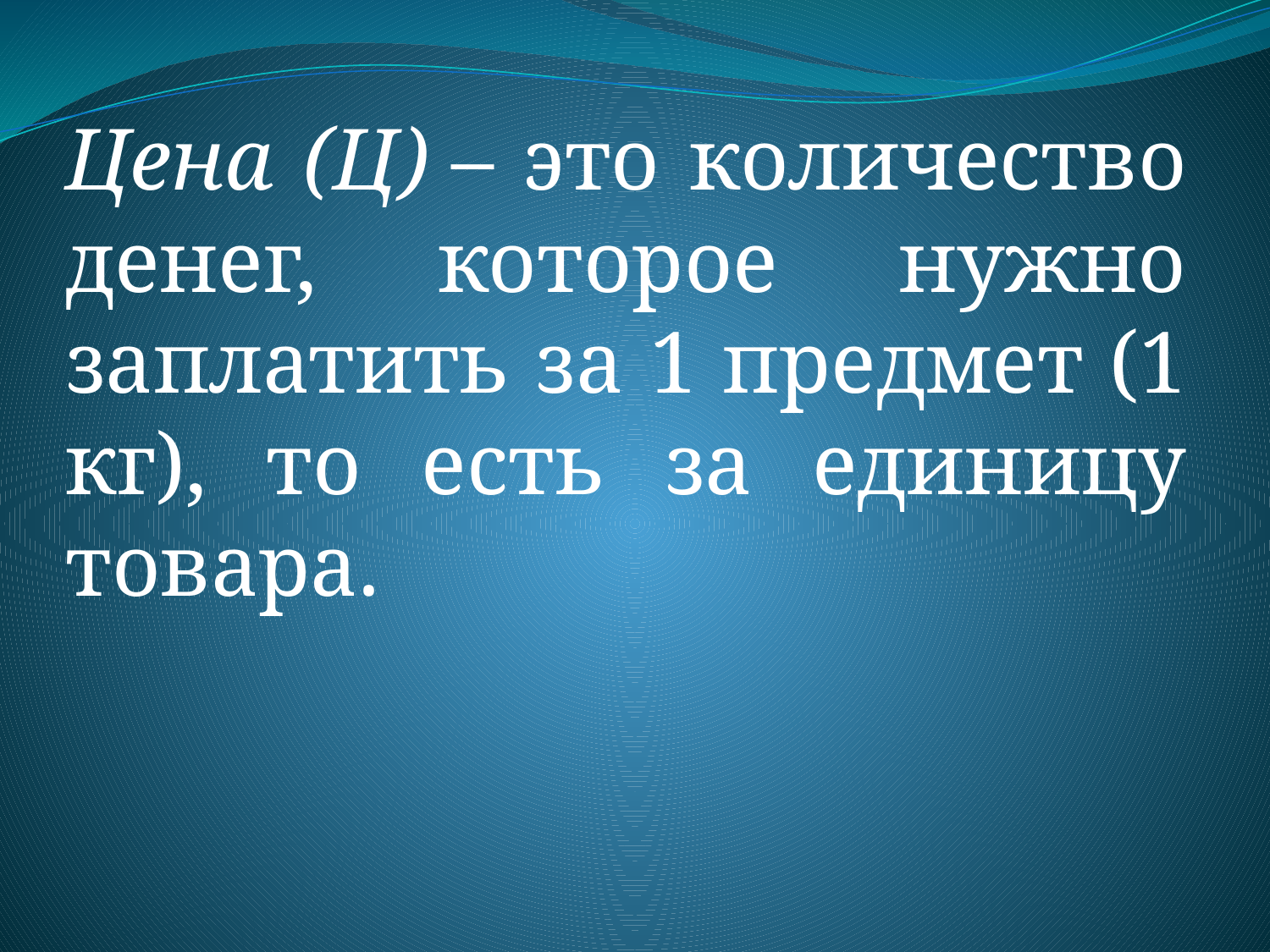

Цена (Ц) – это количество денег, которое нужно заплатить за 1 предмет (1 кг), то есть за единицу товара.
#